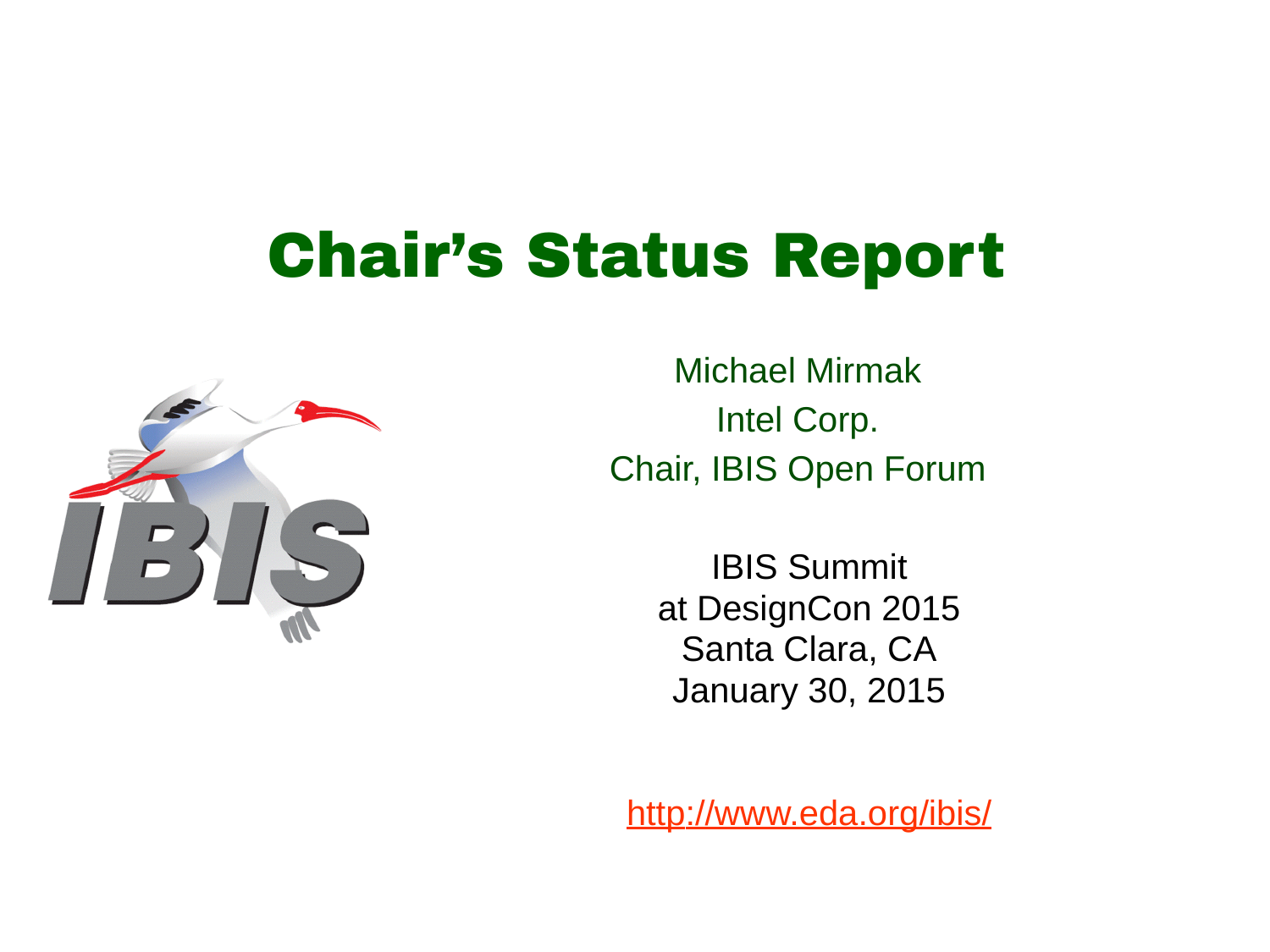

# Chair’s Status Report
Michael Mirmak
Intel Corp.
Chair, IBIS Open Forum

IBIS Summit
at DesignCon 2015
Santa Clara, CA
January 30, 2015

http://www.eda.org/ibis/